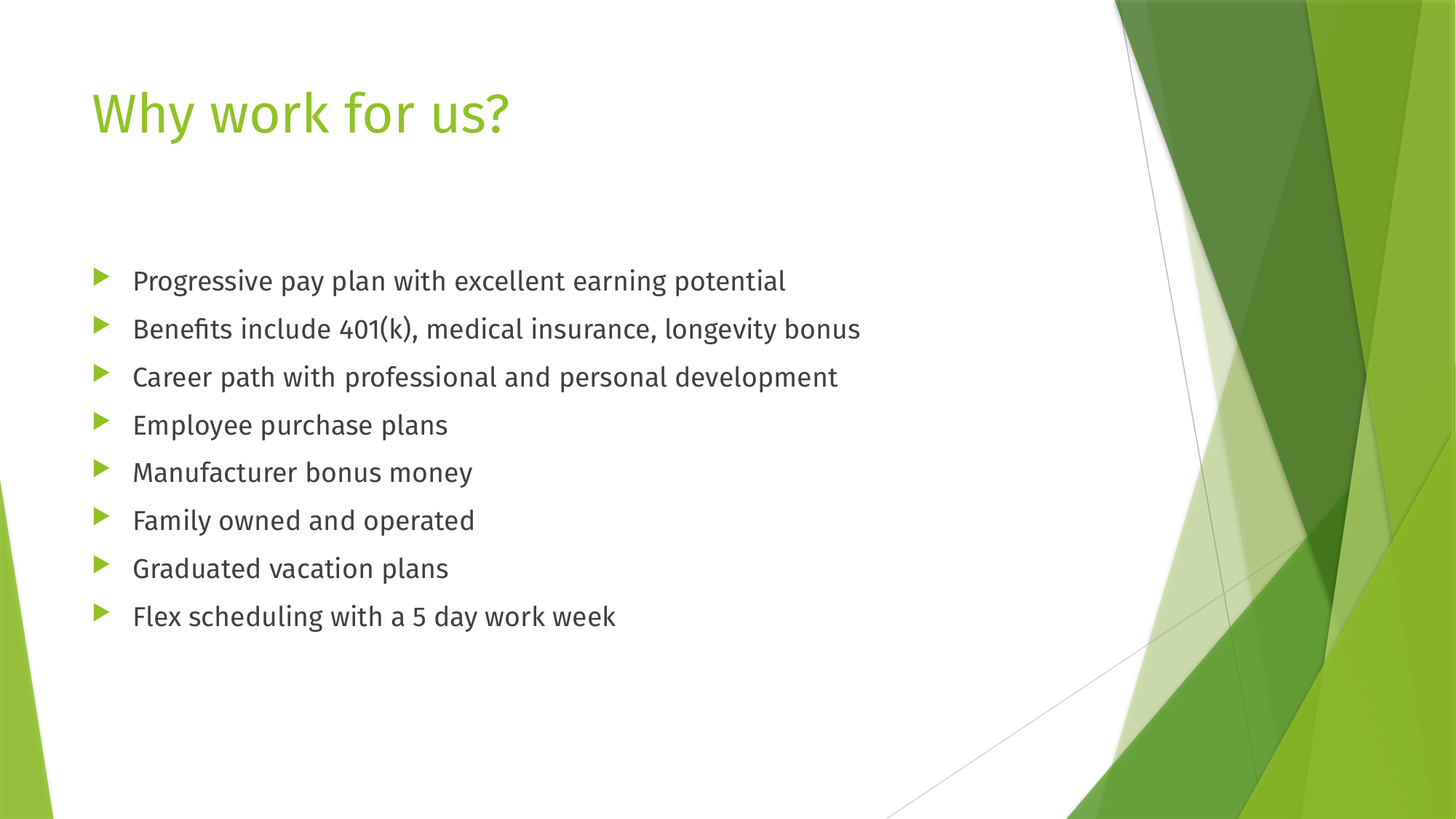

# Why work for us?
Progressive pay plan with excellent earning potential
Benefits include 401(k), medical insurance, longevity bonus
Career path with professional and personal development
Employee purchase plans
Manufacturer bonus money
Family owned and operated
Graduated vacation plans
Flex scheduling with a 5 day work week